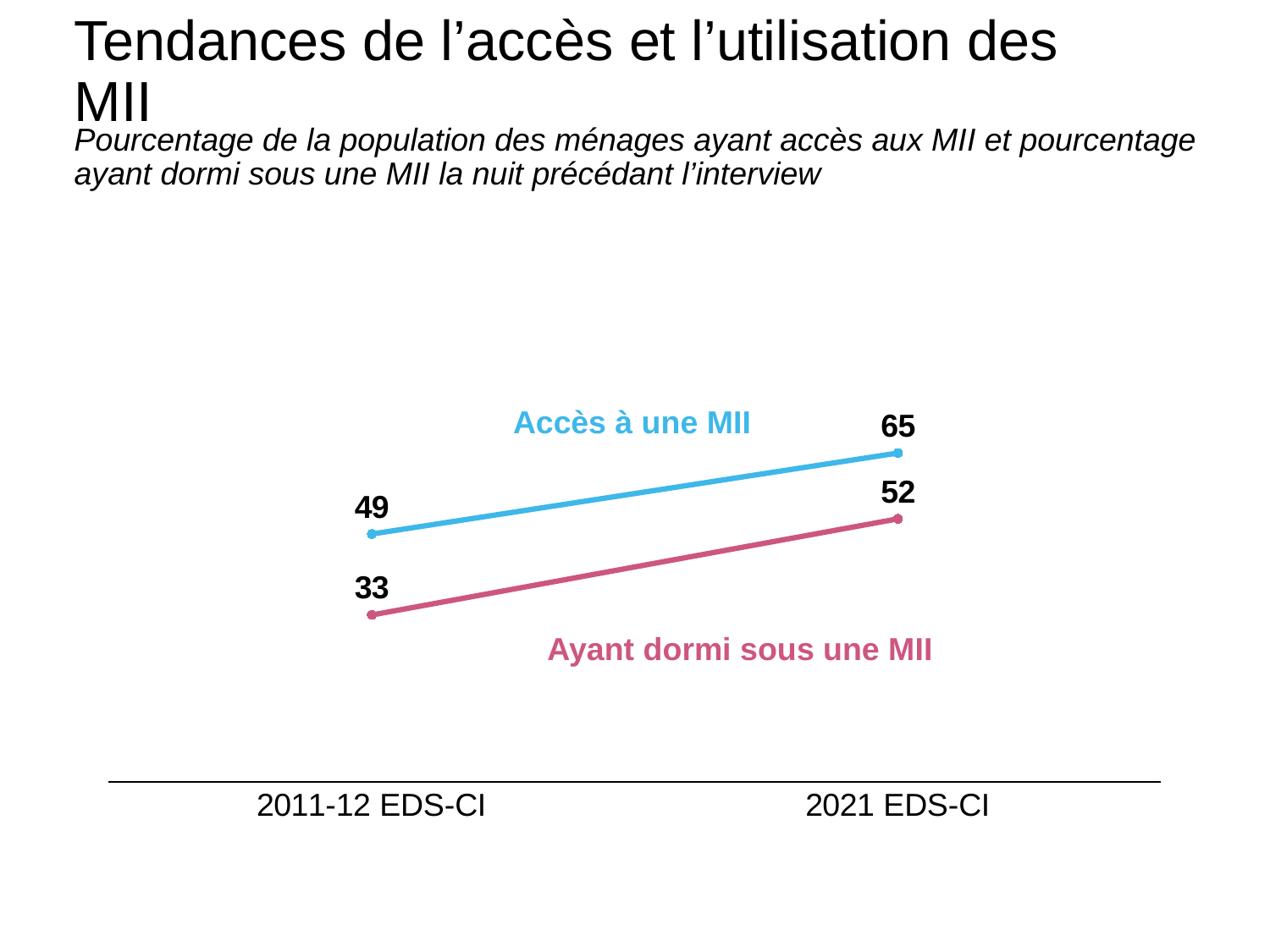

# Tendances de l’accès et l’utilisation des MII
Pourcentage de la population des ménages ayant accès aux MII et pourcentage ayant dormi sous une MII la nuit précédant l’interview

### Chart

| Category | Column2 | Column3 |
|---|---|---|
| 2011-12 EDS-CI | 49.0 | 33.0 |
| 2021 EDS-CI | 65.0 | 52.0 |
Accès à une MII
Ayant dormi sous une MII